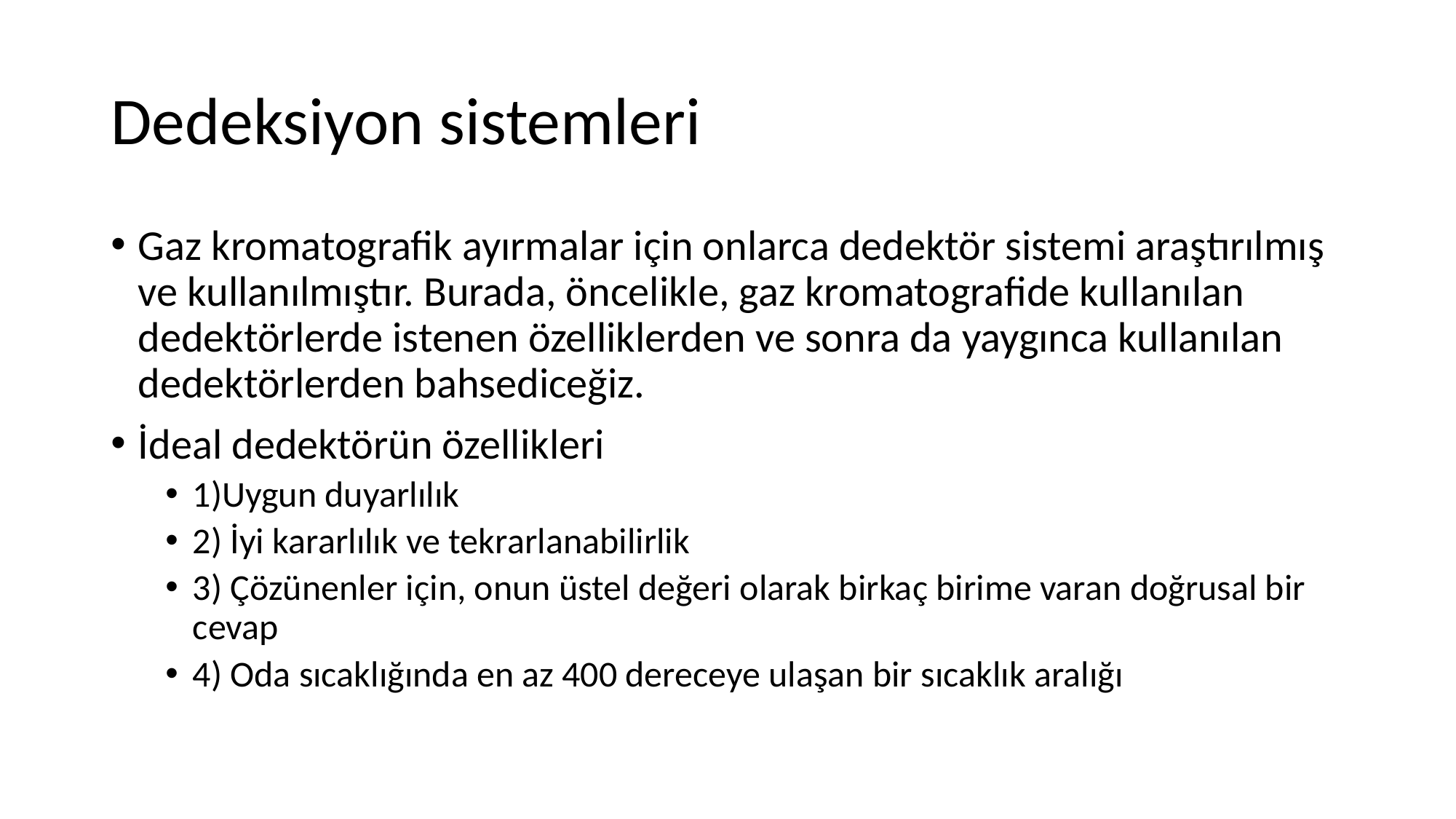

# Dedeksiyon sistemleri
Gaz kromatografik ayırmalar için onlarca dedektör sistemi araştırılmış ve kullanılmıştır. Burada, öncelikle, gaz kromatografide kullanılan dedektörlerde istenen özelliklerden ve sonra da yaygınca kullanılan dedektörlerden bahsediceğiz.
İdeal dedektörün özellikleri
1)Uygun duyarlılık
2) İyi kararlılık ve tekrarlanabilirlik
3) Çözünenler için, onun üstel değeri olarak birkaç birime varan doğrusal bir cevap
4) Oda sıcaklığında en az 400 dereceye ulaşan bir sıcaklık aralığı